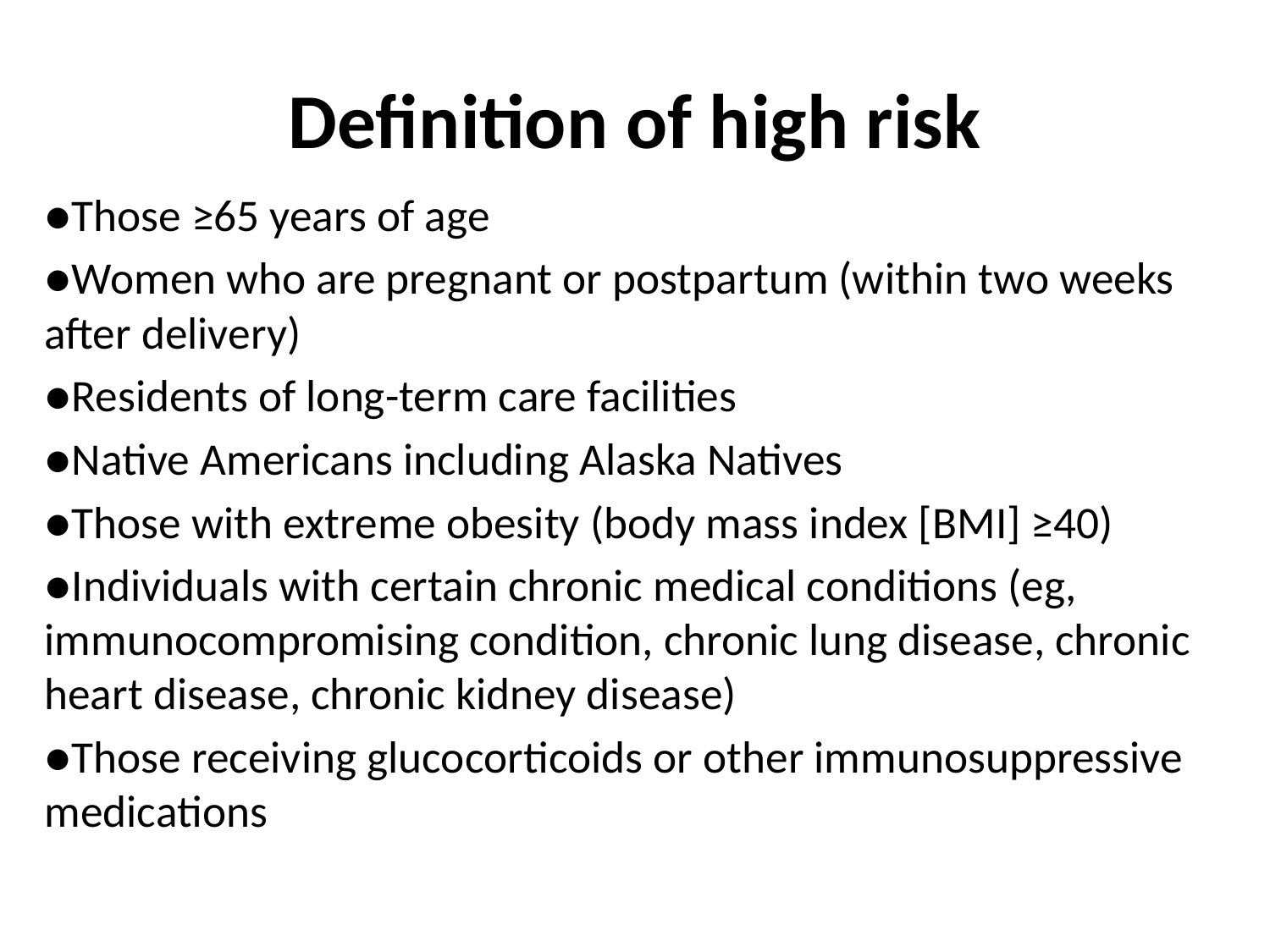

# Definition of high risk
●Those ≥65 years of age
●Women who are pregnant or postpartum (within two weeks after delivery)
●Residents of long-term care facilities
●Native Americans including Alaska Natives
●Those with extreme obesity (body mass index [BMI] ≥40)
●Individuals with certain chronic medical conditions (eg, immunocompromising condition, chronic lung disease, chronic heart disease, chronic kidney disease)
●Those receiving glucocorticoids or other immunosuppressive medications